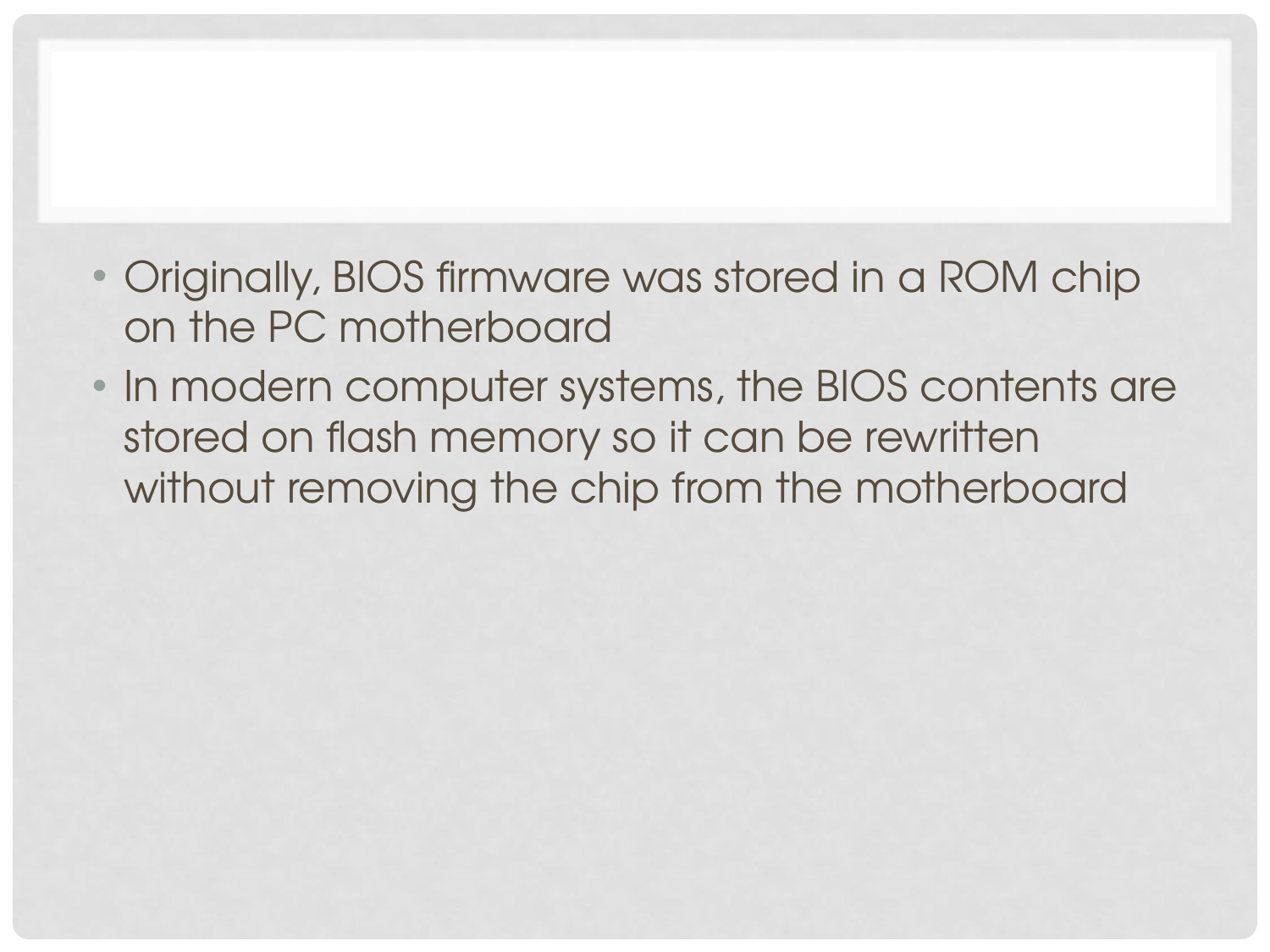

#
Originally, BIOS firmware was stored in a ROM chip on the PC motherboard
In modern computer systems, the BIOS contents are stored on flash memory so it can be rewritten without removing the chip from the motherboard